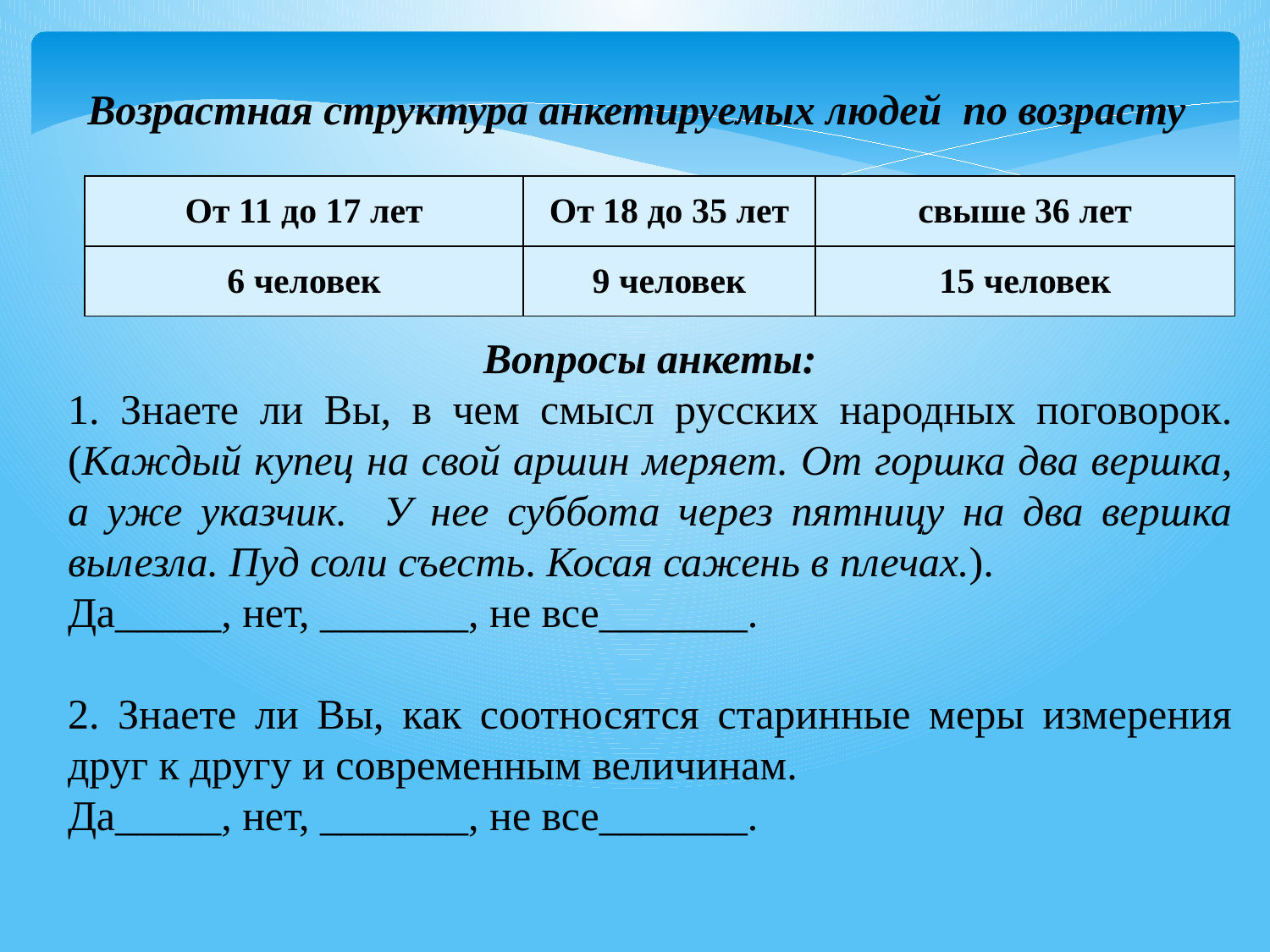

Возрастная структура анкетируемых людей  по возрасту
| От 11 до 17 лет | От 18 до 35 лет | свыше 36 лет |
| --- | --- | --- |
| 6 человек | 9 человек | 15 человек |
Вопросы анкеты:
1. Знаете ли Вы, в чем смысл русских народных поговорок. (Каждый купец на свой аршин меряет. От горшка два вершка, а уже указчик.  У нее суббота через пятницу на два вершка вылезла. Пуд соли съесть. Косая сажень в плечах.).
Да_____, нет, _______, не все_______.

2. Знаете ли Вы, как соотносятся старинные меры измерения друг к другу и современным величинам.
Да_____, нет, _______, не все_______.